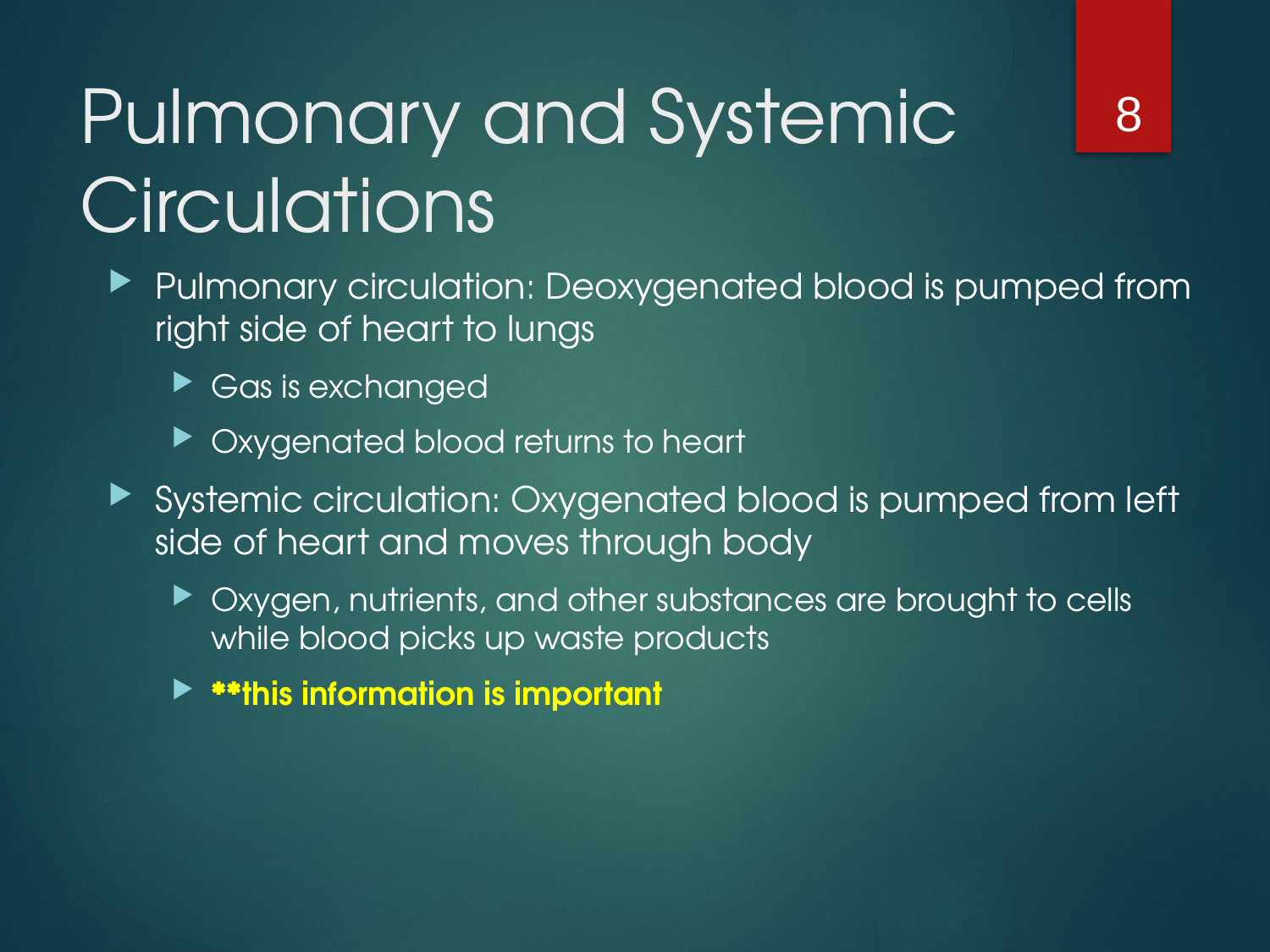

8
# Pulmonary and Systemic Circulations
Pulmonary circulation: Deoxygenated blood is pumped from right side of heart to lungs
Gas is exchanged
Oxygenated blood returns to heart
Systemic circulation: Oxygenated blood is pumped from left side of heart and moves through body
Oxygen, nutrients, and other substances are brought to cells while blood picks up waste products
**this information is important